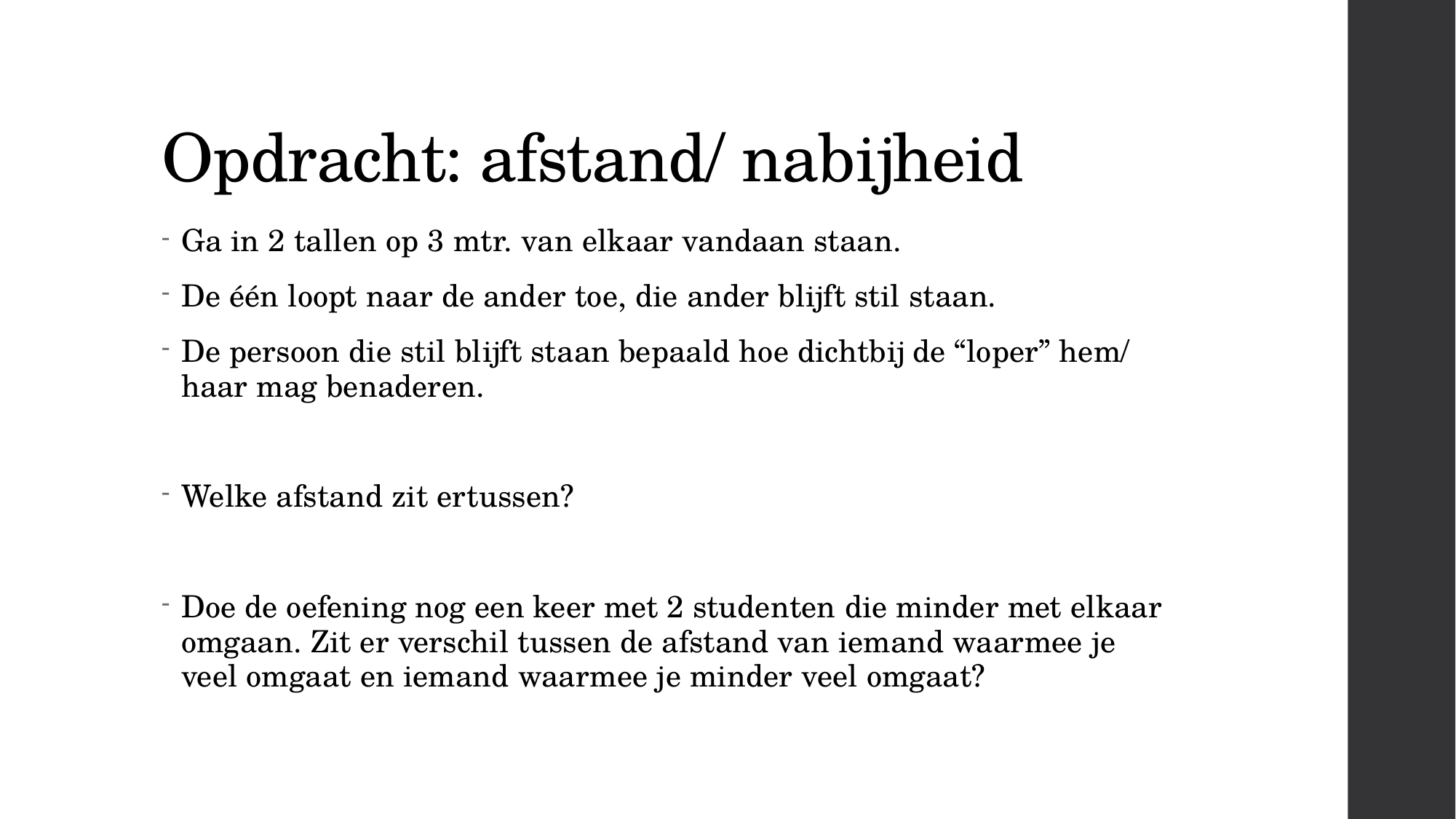

# Opdracht: afstand/ nabijheid
Ga in 2 tallen op 3 mtr. van elkaar vandaan staan.
De één loopt naar de ander toe, die ander blijft stil staan.
De persoon die stil blijft staan bepaald hoe dichtbij de “loper” hem/ haar mag benaderen.

Welke afstand zit ertussen?

Doe de oefening nog een keer met 2 studenten die minder met elkaar omgaan. Zit er verschil tussen de afstand van iemand waarmee je veel omgaat en iemand waarmee je minder veel omgaat?